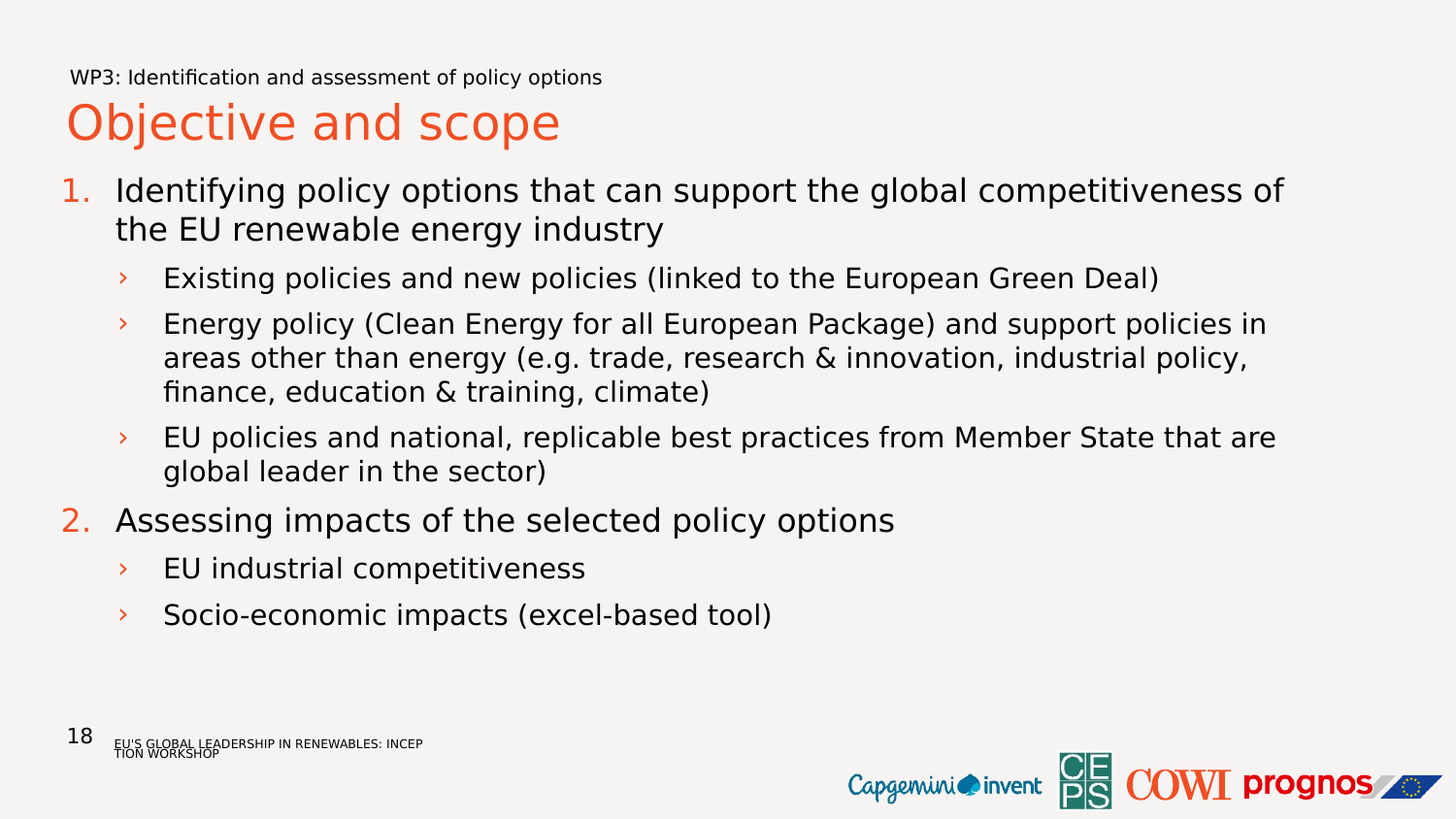

WP3: Identification and assessment of policy options
# Objective and scope
Identifying policy options that can support the global competitiveness of the EU renewable energy industry
Existing policies and new policies (linked to the European Green Deal)
Energy policy (Clean Energy for all European Package) and support policies in areas other than energy (e.g. trade, research & innovation, industrial policy, finance, education & training, climate)
EU policies and national, replicable best practices from Member State that are global leader in the sector)
Assessing impacts of the selected policy options
EU industrial competitiveness
Socio-economic impacts (excel-based tool)
18
EU's global leadership in renewables: Inception workshop